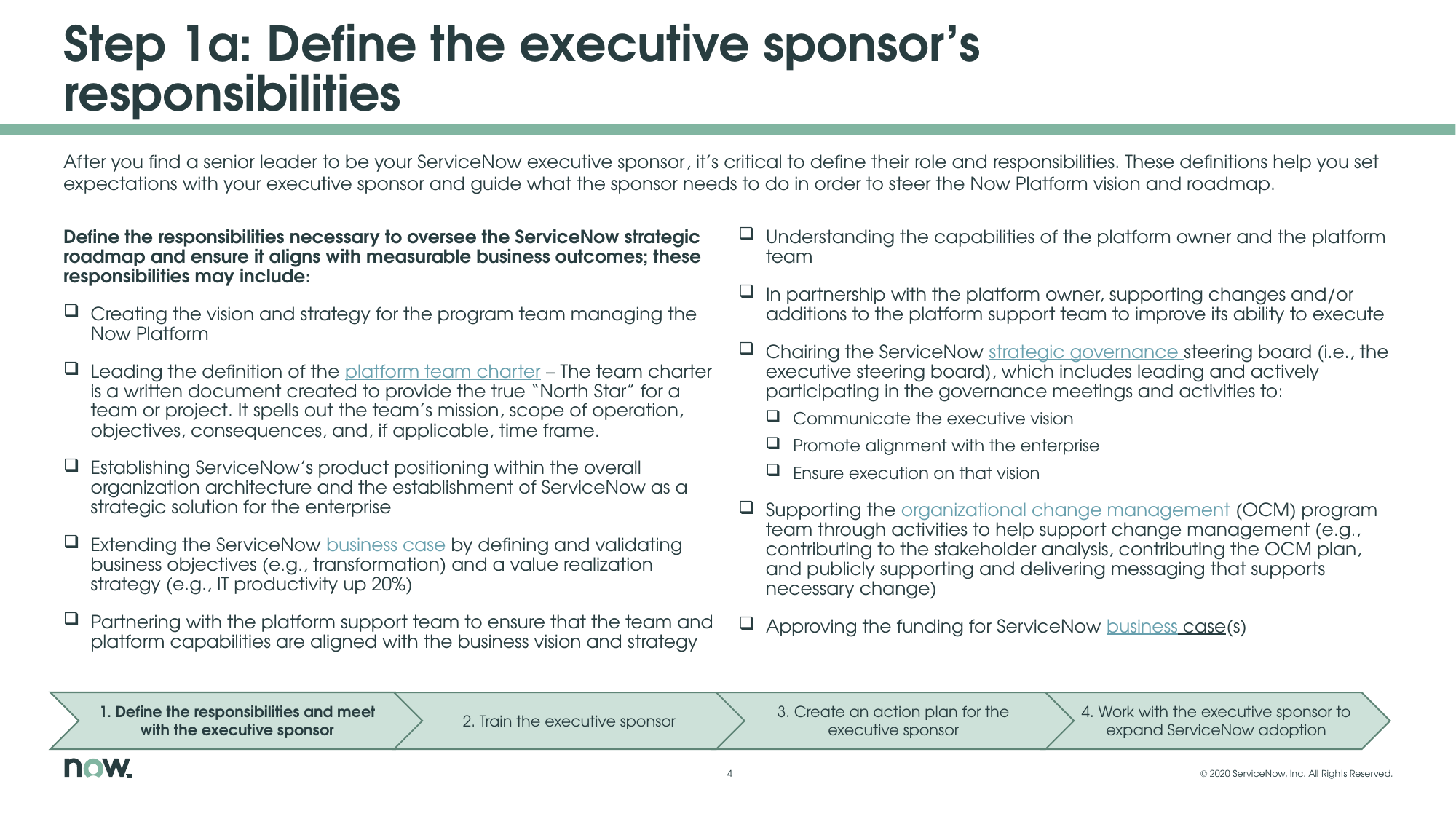

# Step 1a: Define the executive sponsor’s responsibilities

After you find a senior leader to be your ServiceNow executive sponsor, it’s critical to define their role and responsibilities. These definitions help you set expectations with your executive sponsor and guide what the sponsor needs to do in order to steer the Now Platform vision and roadmap.
Define the responsibilities necessary to oversee the ServiceNow strategic roadmap and ensure it aligns with measurable business outcomes; these responsibilities may include:
Creating the vision and strategy for the program team managing the Now Platform
Leading the definition of the platform team charter – The team charter is a written document created to provide the true “North Star” for a team or project. It spells out the team’s mission, scope of operation, objectives, consequences, and, if applicable, time frame.
Establishing ServiceNow’s product positioning within the overall organization architecture and the establishment of ServiceNow as a strategic solution for the enterprise
Extending the ServiceNow business case by defining and validating business objectives (e.g., transformation) and a value realization strategy (e.g., IT productivity up 20%)
Partnering with the platform support team to ensure that the team and platform capabilities are aligned with the business vision and strategy

Understanding the capabilities of the platform owner and the platform team
In partnership with the platform owner, supporting changes and/or additions to the platform support team to improve its ability to execute
Chairing the ServiceNow strategic governance steering board (i.e., the executive steering board), which includes leading and actively participating in the governance meetings and activities to:
Communicate the executive vision
Promote alignment with the enterprise
Ensure execution on that vision
Supporting the organizational change management (OCM) program team through activities to help support change management (e.g., contributing to the stakeholder analysis, contributing the OCM plan, and publicly supporting and delivering messaging that supports necessary change)
Approving the funding for ServiceNow business case(s)

1. Define the responsibilities and meet with the executive sponsor
3. Create an action plan for the executive sponsor
2. Train the executive sponsor
4. Work with the executive sponsor to expand ServiceNow adoption